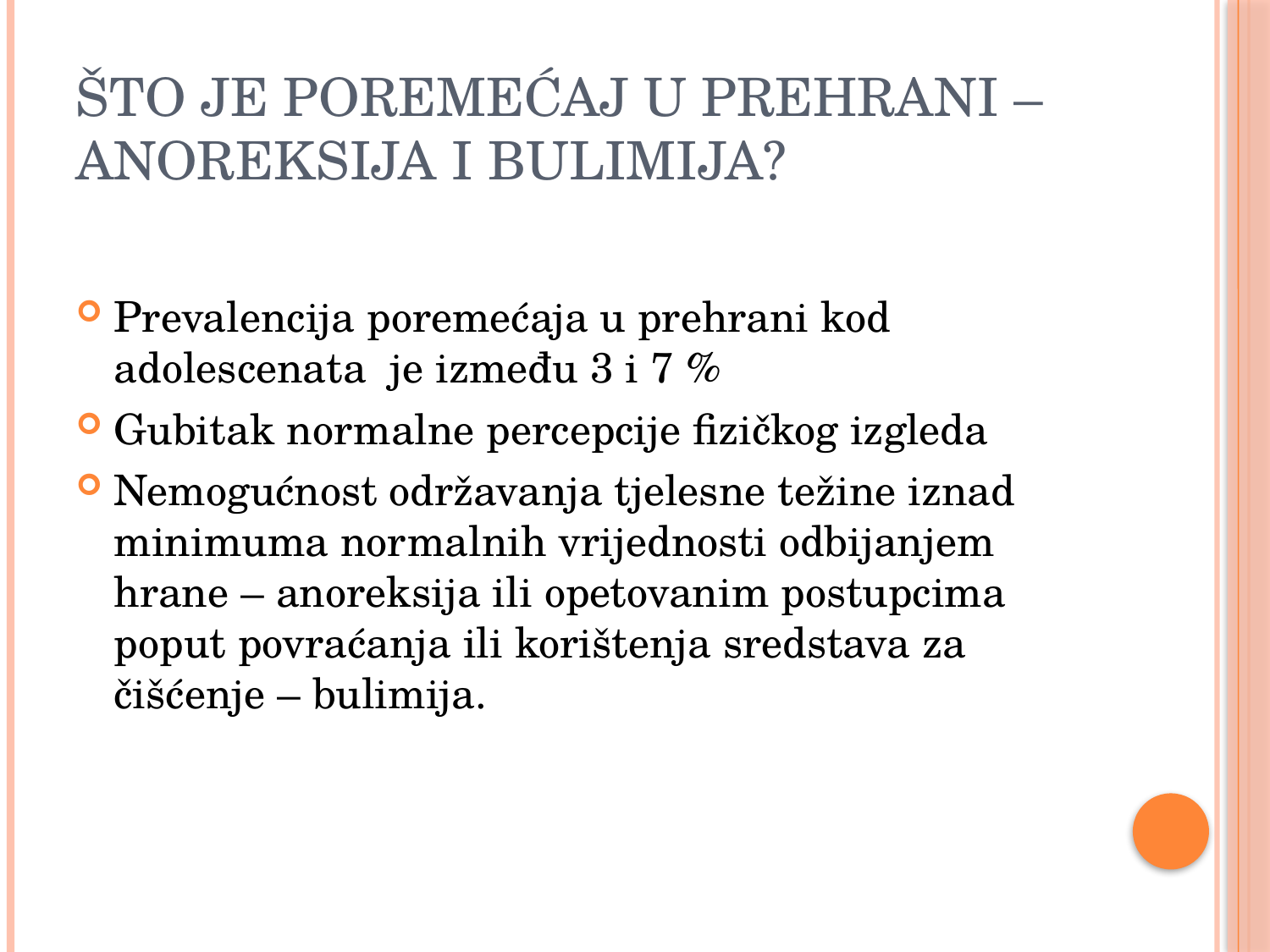

# Što je poremećaj u prehrani – anoreksija i bulimija?

Prevalencija poremećaja u prehrani kod adolescenata  je između 3 i 7 %
Gubitak normalne percepcije fizičkog izgleda
Nemogućnost održavanja tjelesne težine iznad minimuma normalnih vrijednosti odbijanjem hrane – anoreksija ili opetovanim postupcima poput povraćanja ili korištenja sredstava za čišćenje – bulimija.